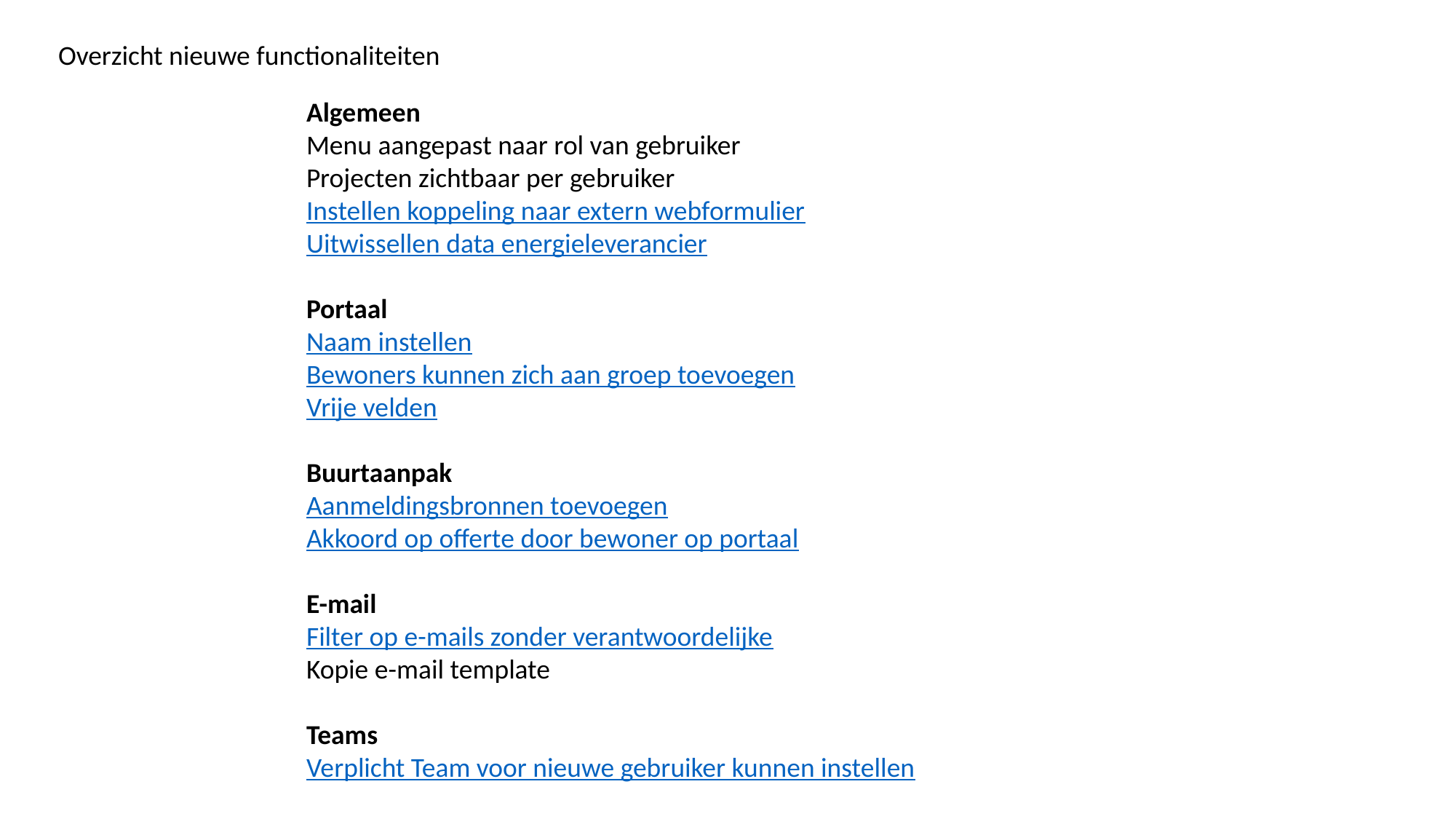

Overzicht nieuwe functionaliteiten
Algemeen
Menu aangepast naar rol van gebruiker
Projecten zichtbaar per gebruiker
Instellen koppeling naar extern webformulier
Uitwissellen data energieleverancier

Portaal
Naam instellen
Bewoners kunnen zich aan groep toevoegen
Vrije velden

Buurtaanpak
Aanmeldingsbronnen toevoegen
Akkoord op offerte door bewoner op portaal

E-mail
Filter op e-mails zonder verantwoordelijke
Kopie e-mail template

Teams
Verplicht Team voor nieuwe gebruiker kunnen instellen